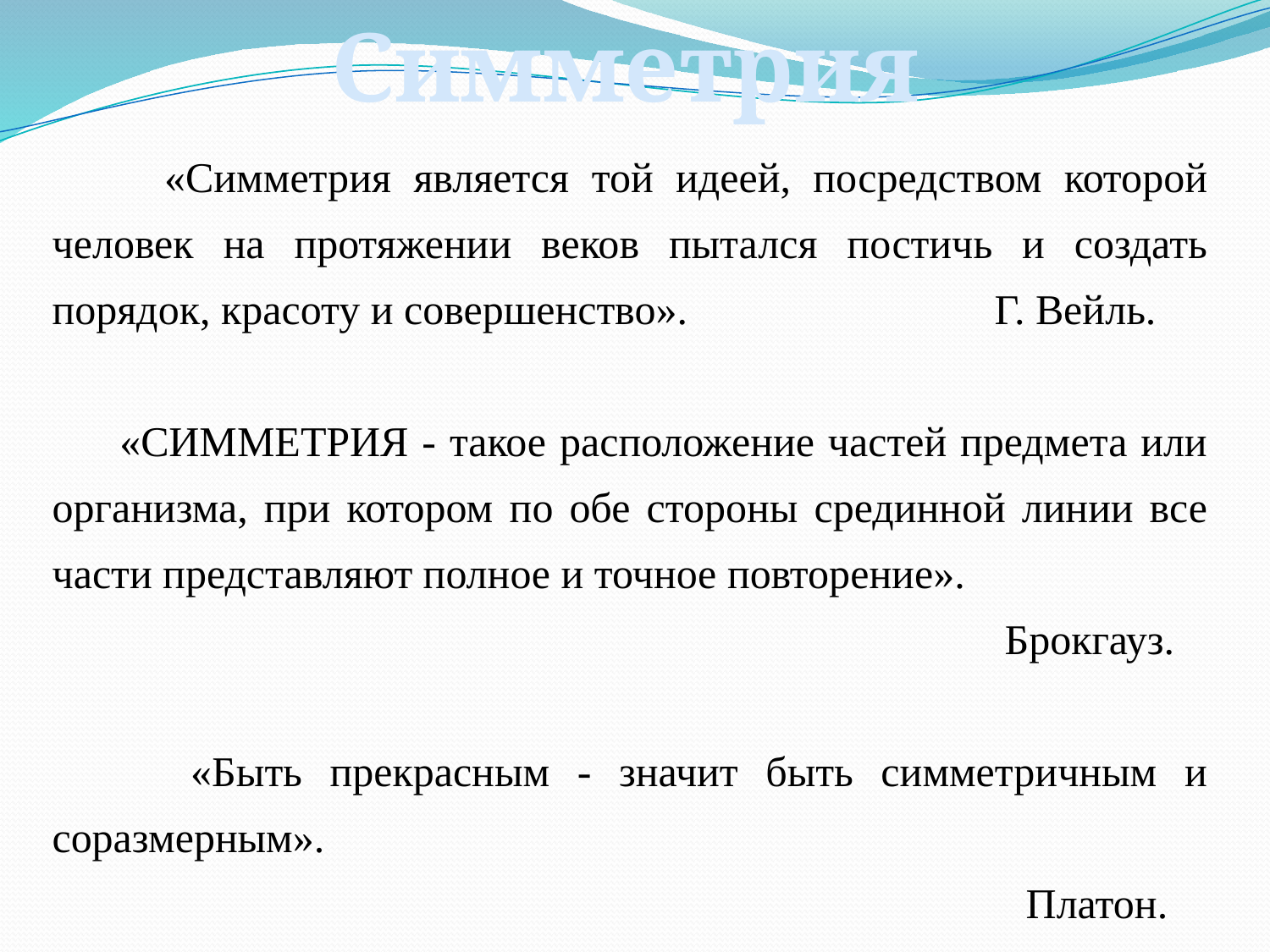

Симметрия
     «Симметрия является той идеей, посредством которой человек на протяжении веков пытался постичь и создать порядок, красоту и совершенство».                             Г. Вейль.

     «СИММЕТРИЯ - такое расположение частей предмета или организма, при котором по обе стороны срединной линии все части представляют полное и точное повторение».
                                                                                          Брокгауз.

     «Быть прекрасным - значит быть симметричным и соразмерным».
                                                                                            Платон.